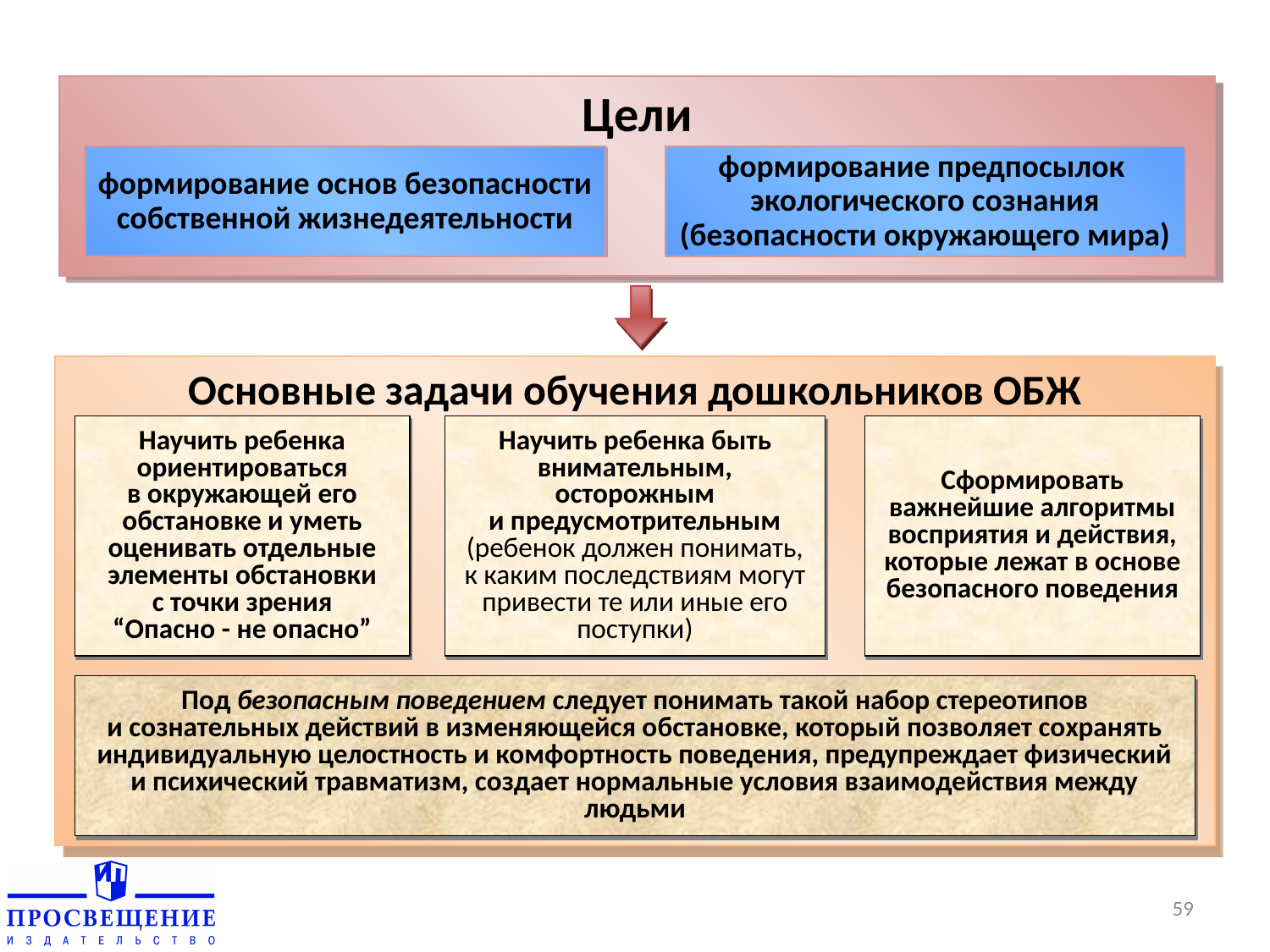

Цели
формирование основ безопасности
собственной жизнедеятельности
формирование предпосылок  экологического сознания (безопасности окружающего мира)

Основные задачи обучения дошкольников ОБЖ
.
.

Научить ребенка ориентироваться
в окружающей его обстановке и уметь оценивать отдельные элементы обстановки
с точки зрения
“Опасно - не опасно”
Научить ребенка быть внимательным, осторожным
и предусмотрительным (ребенок должен понимать, к каким последствиям могут привести те или иные его поступки)
Сформировать важнейшие алгоритмы восприятия и действия, которые лежат в основе безопасного поведения
Под безопасным поведением следует понимать такой набор стереотипов
и сознательных действий в изменяющейся обстановке, который позволяет сохранять индивидуальную целостность и комфортность поведения, предупреждает физический и психический травматизм, создает нормальные условия взаимодействия между людьми
59